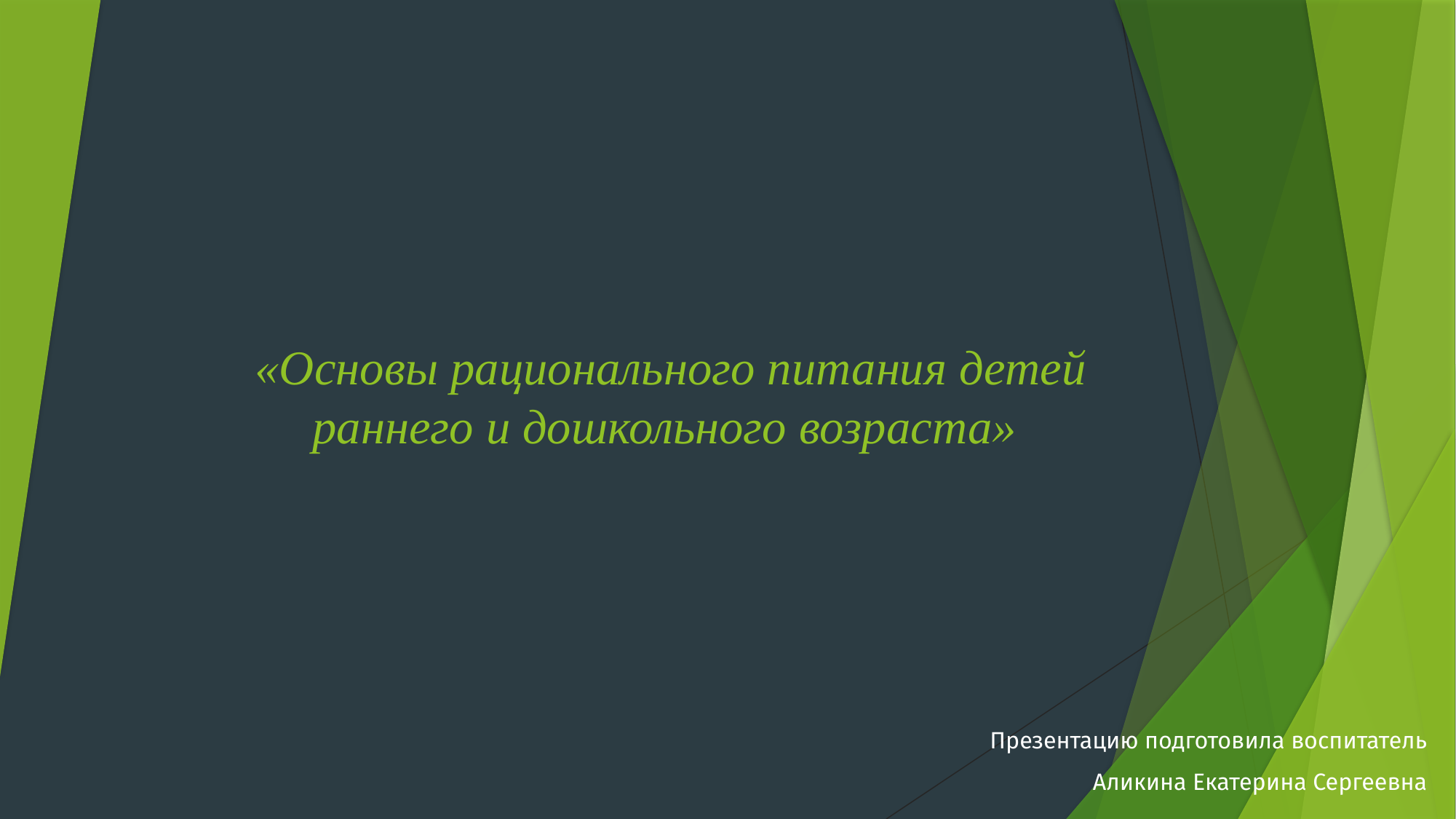

# «Основы рационального питания детей раннего и дошкольного возраста»
Презентацию подготовила воспитатель
 Аликина Екатерина Сергеевна